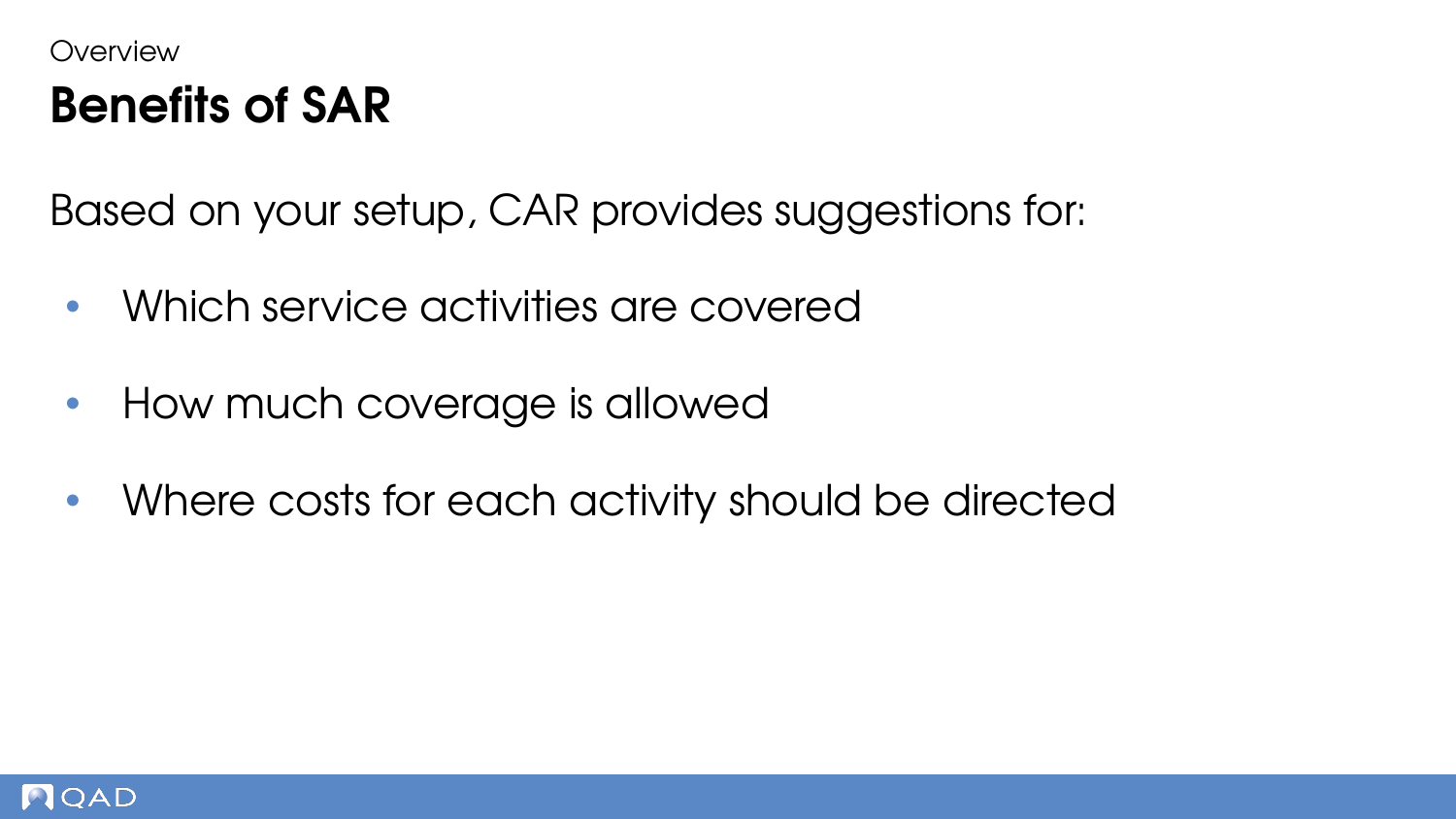

Overview
# Benefits of SAR
Based on your setup, CAR provides suggestions for:

Which service activities are covered

How much coverage is allowed

Where costs for each activity should be directed